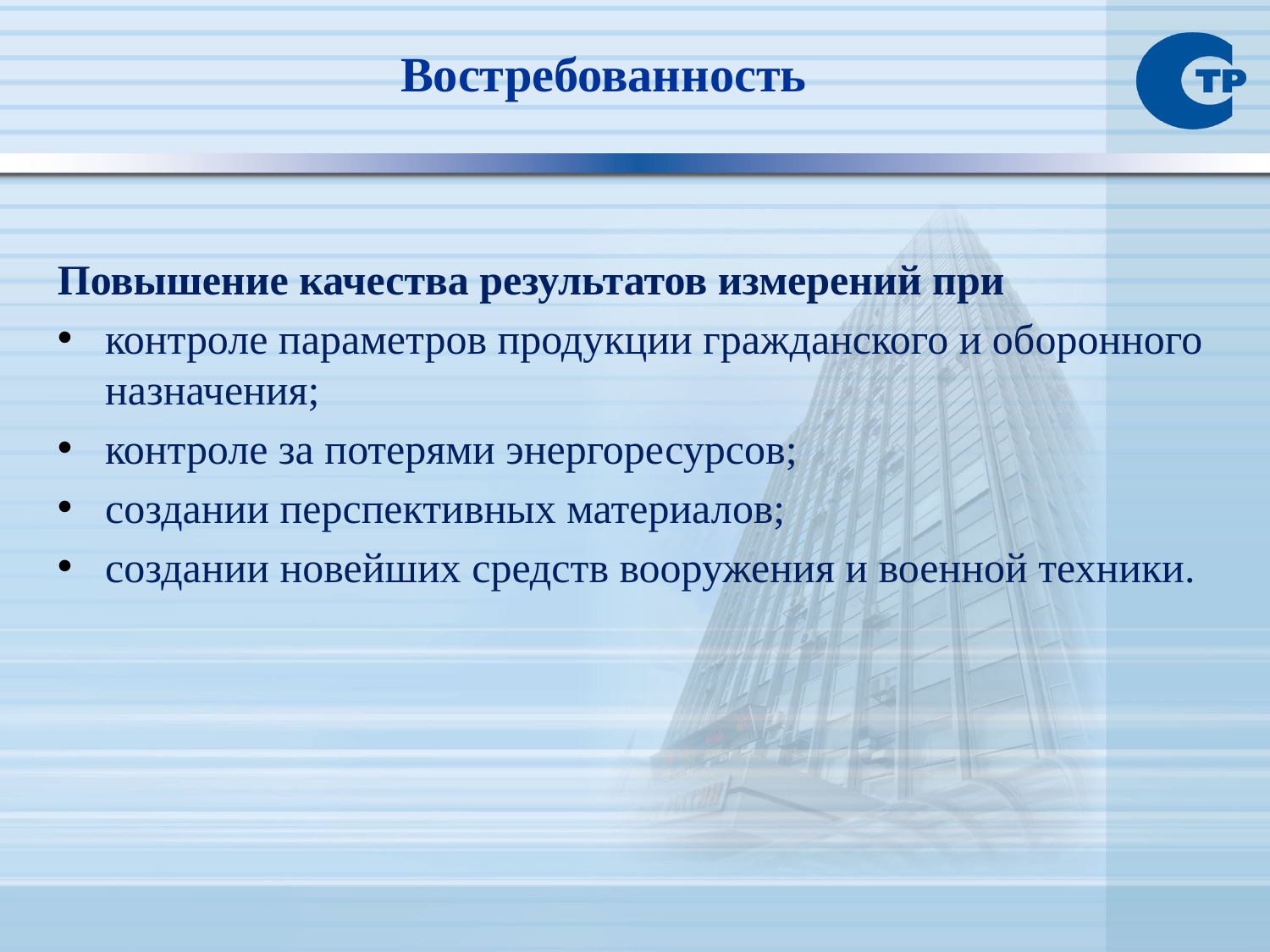

Востребованность
Повышение качества результатов измерений при
контроле параметров продукции гражданского и оборонного назначения;
контроле за потерями энергоресурсов;
создании перспективных материалов;
создании новейших средств вооружения и военной техники.